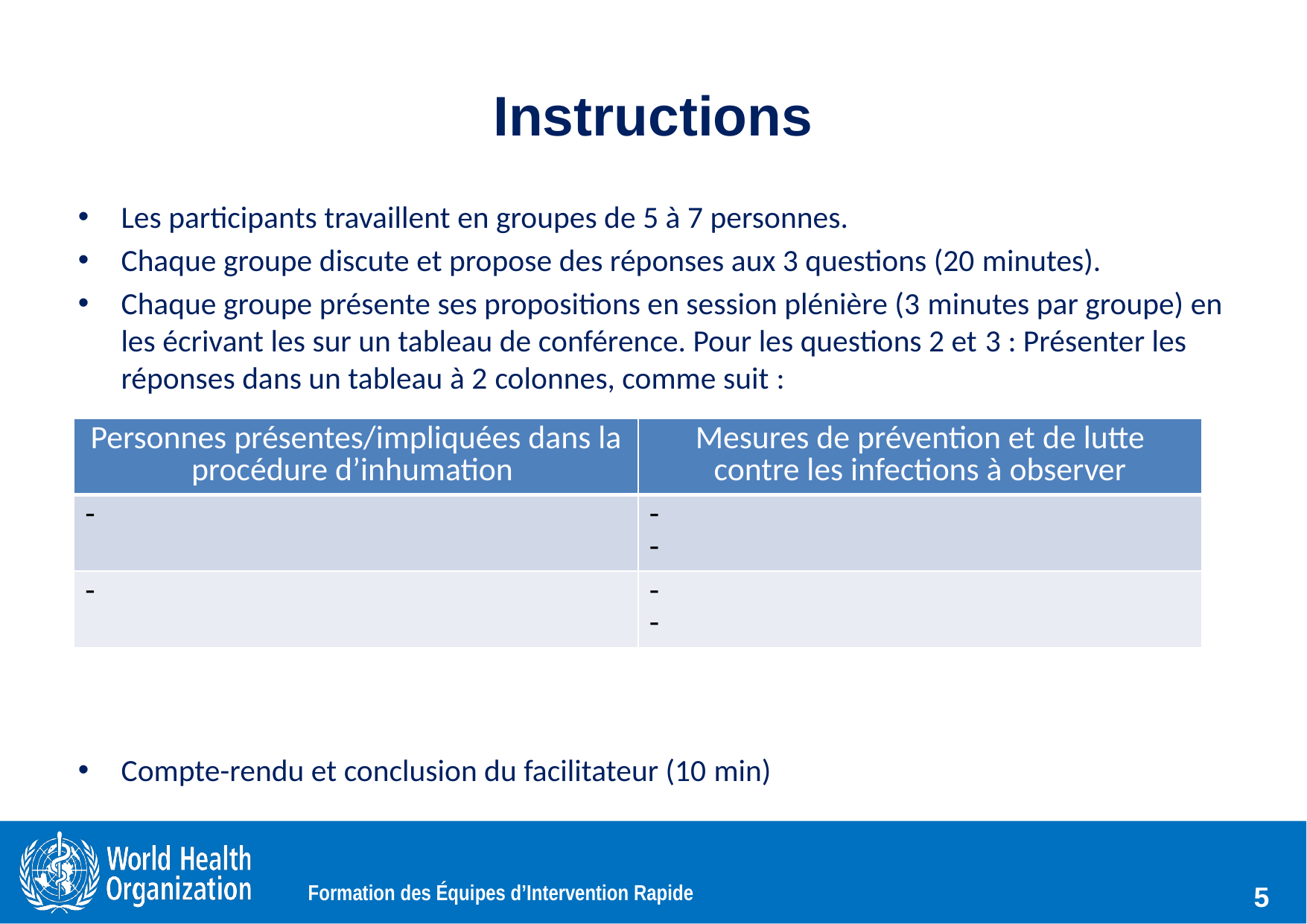

# Instructions
Les participants travaillent en groupes de 5 à 7 personnes.
Chaque groupe discute et propose des réponses aux 3 questions (20 minutes).
Chaque groupe présente ses propositions en session plénière (3 minutes par groupe) en les écrivant les sur un tableau de conférence. Pour les questions 2 et 3 : Présenter les réponses dans un tableau à 2 colonnes, comme suit :

Compte-rendu et conclusion du facilitateur (10 min)

| Personnes présentes/impliquées dans la procédure d’inhumation | Mesures de prévention et de lutte contre les infections à observer |
| --- | --- |
| - | - - |
| - | - - |